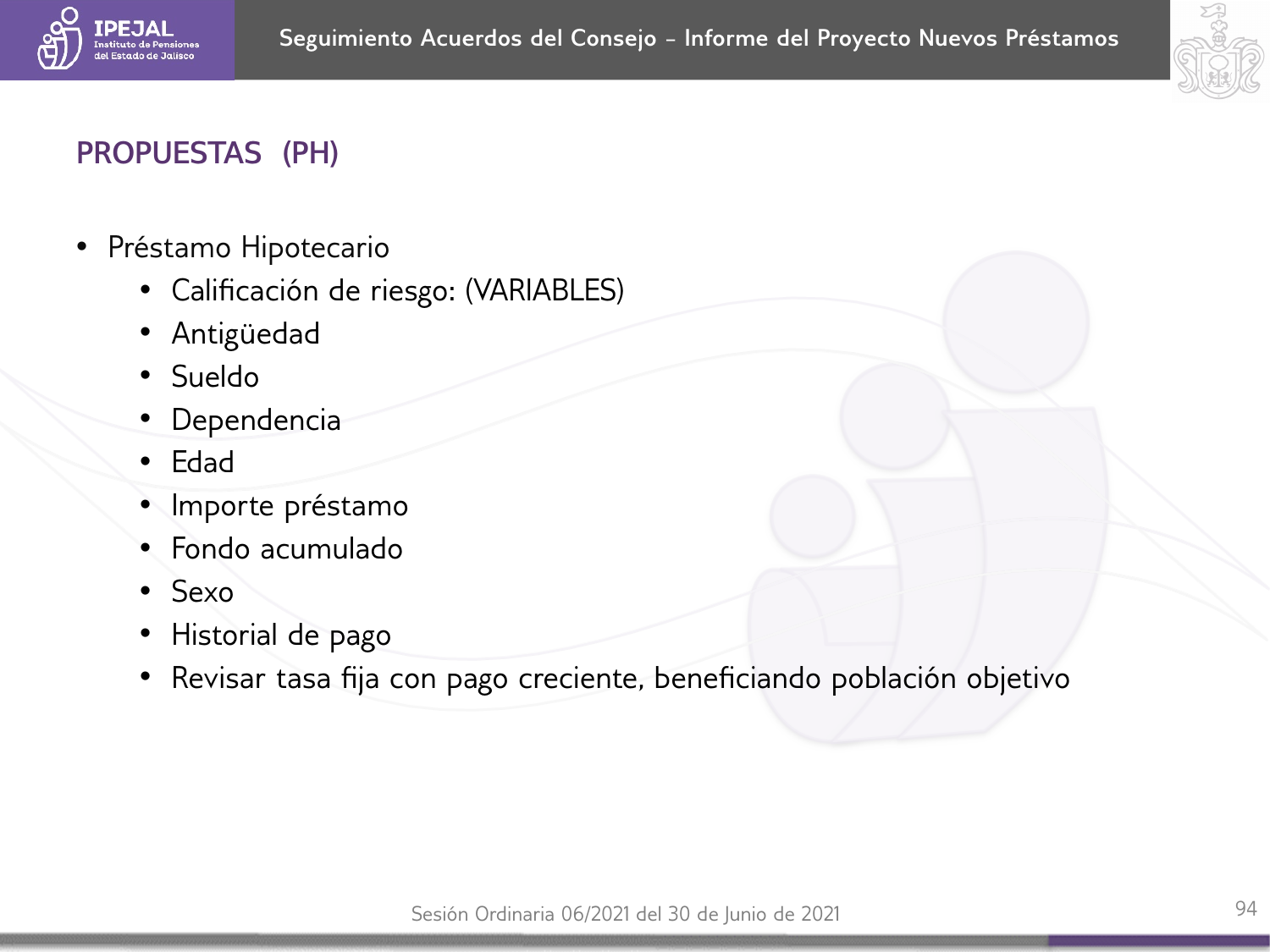

Seguimiento Acuerdos del Consejo – Informe del Proyecto Nuevos Préstamos
PROPUESTAS  (PH)
Préstamo Hipotecario
Calificación de riesgo: (VARIABLES)
Antigüedad
Sueldo
Dependencia
Edad
Importe préstamo
Fondo acumulado
Sexo
Historial de pago
Revisar tasa fija con pago creciente, beneficiando población objetivo
94
Sesión Ordinaria 06/2021 del 30 de Junio de 2021